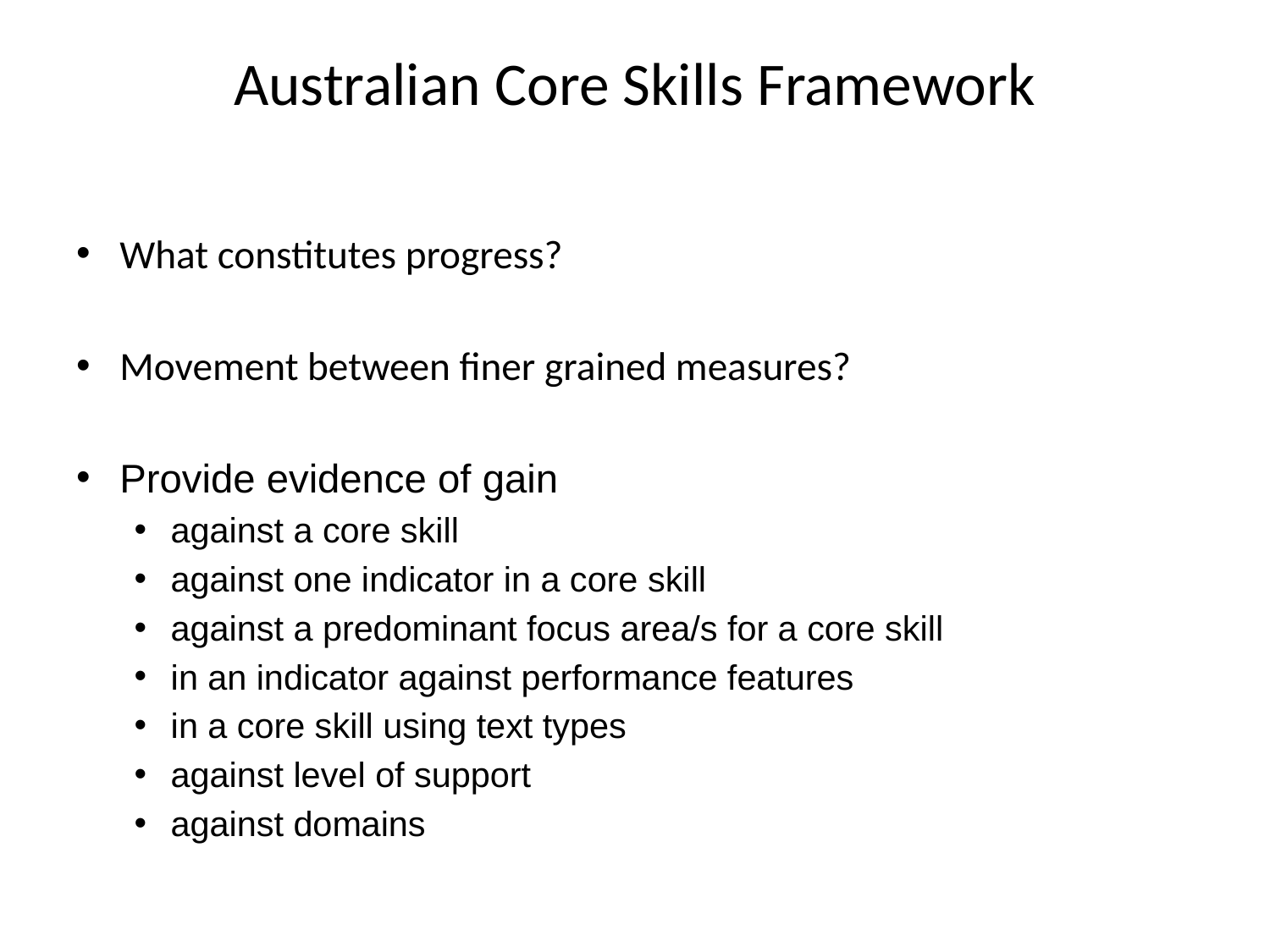

# Australian Core Skills Framework
What constitutes progress?

Movement between finer grained measures?

Provide evidence of gain
against a core skill
against one indicator in a core skill
against a predominant focus area/s for a core skill
in an indicator against performance features
in a core skill using text types
against level of support
against domains